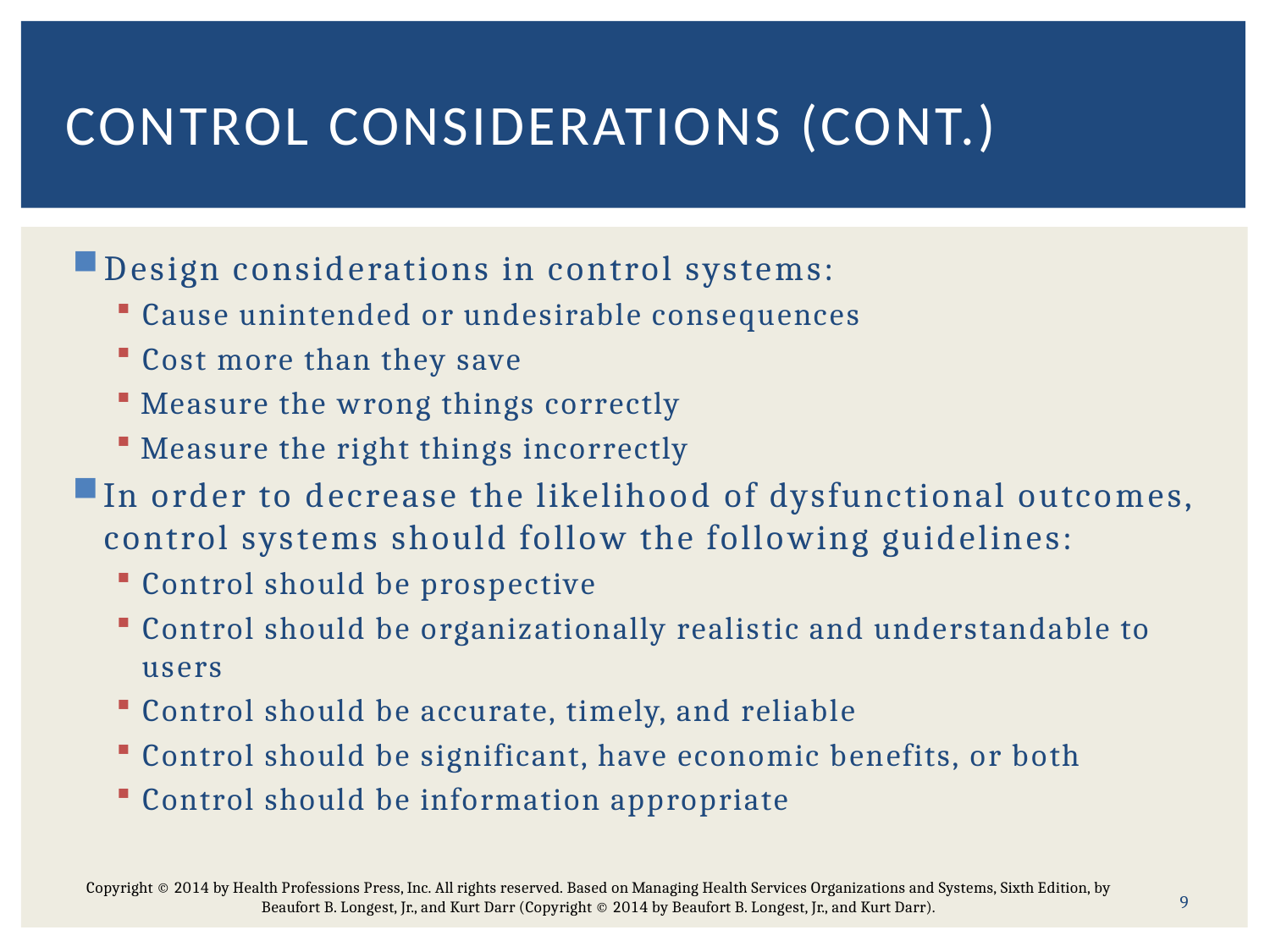

# Control considerations (cont.)
Design considerations in control systems:
Cause unintended or undesirable consequences
Cost more than they save
Measure the wrong things correctly
Measure the right things incorrectly
In order to decrease the likelihood of dysfunctional outcomes, control systems should follow the following guidelines:
Control should be prospective
Control should be organizationally realistic and understandable to users
Control should be accurate, timely, and reliable
Control should be significant, have economic benefits, or both
Control should be information appropriate

9